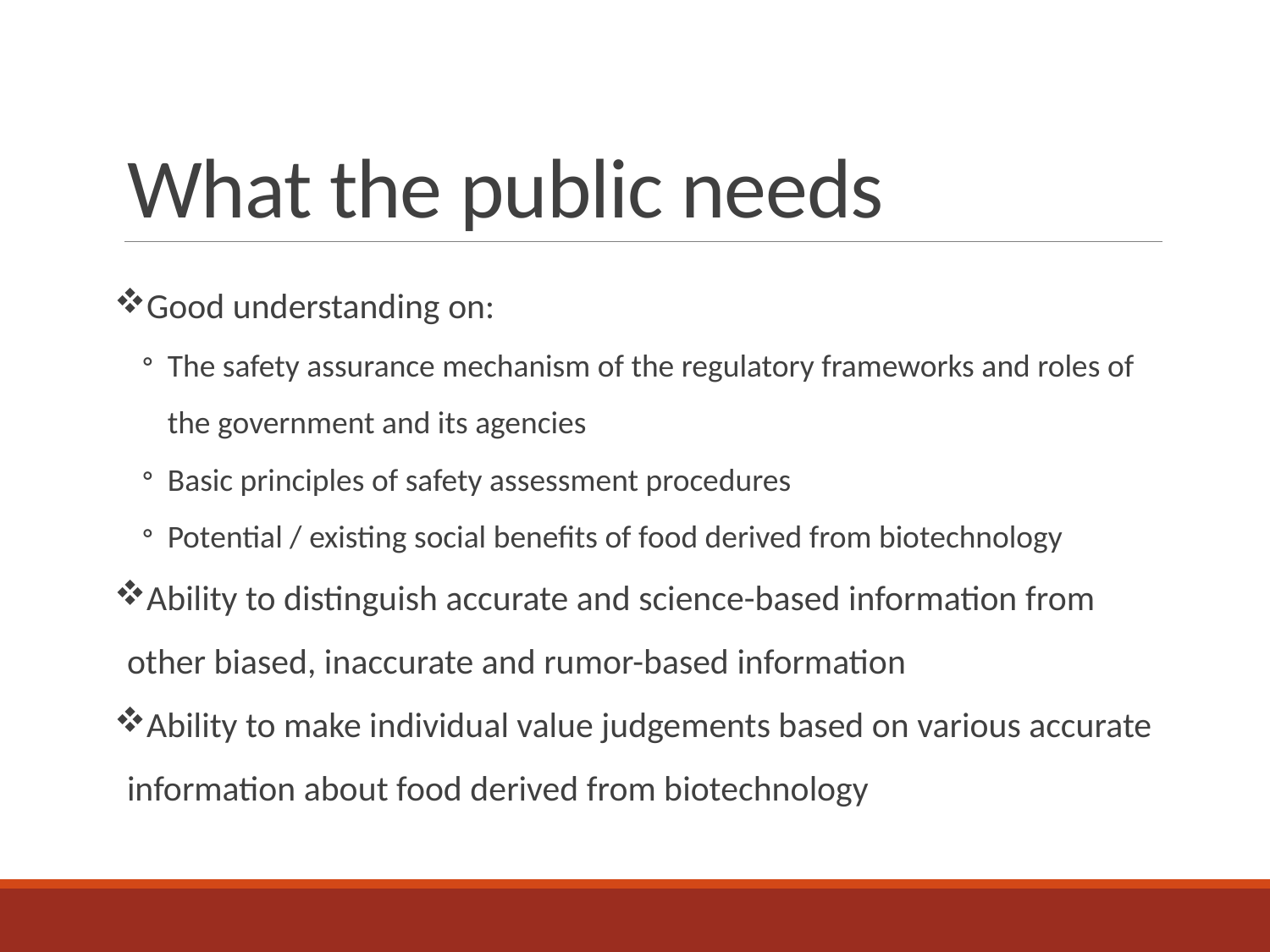

# What the public needs
Good understanding on:
The safety assurance mechanism of the regulatory frameworks and roles of the government and its agencies
Basic principles of safety assessment procedures
Potential / existing social benefits of food derived from biotechnology
Ability to distinguish accurate and science-based information from other biased, inaccurate and rumor-based information
Ability to make individual value judgements based on various accurate information about food derived from biotechnology